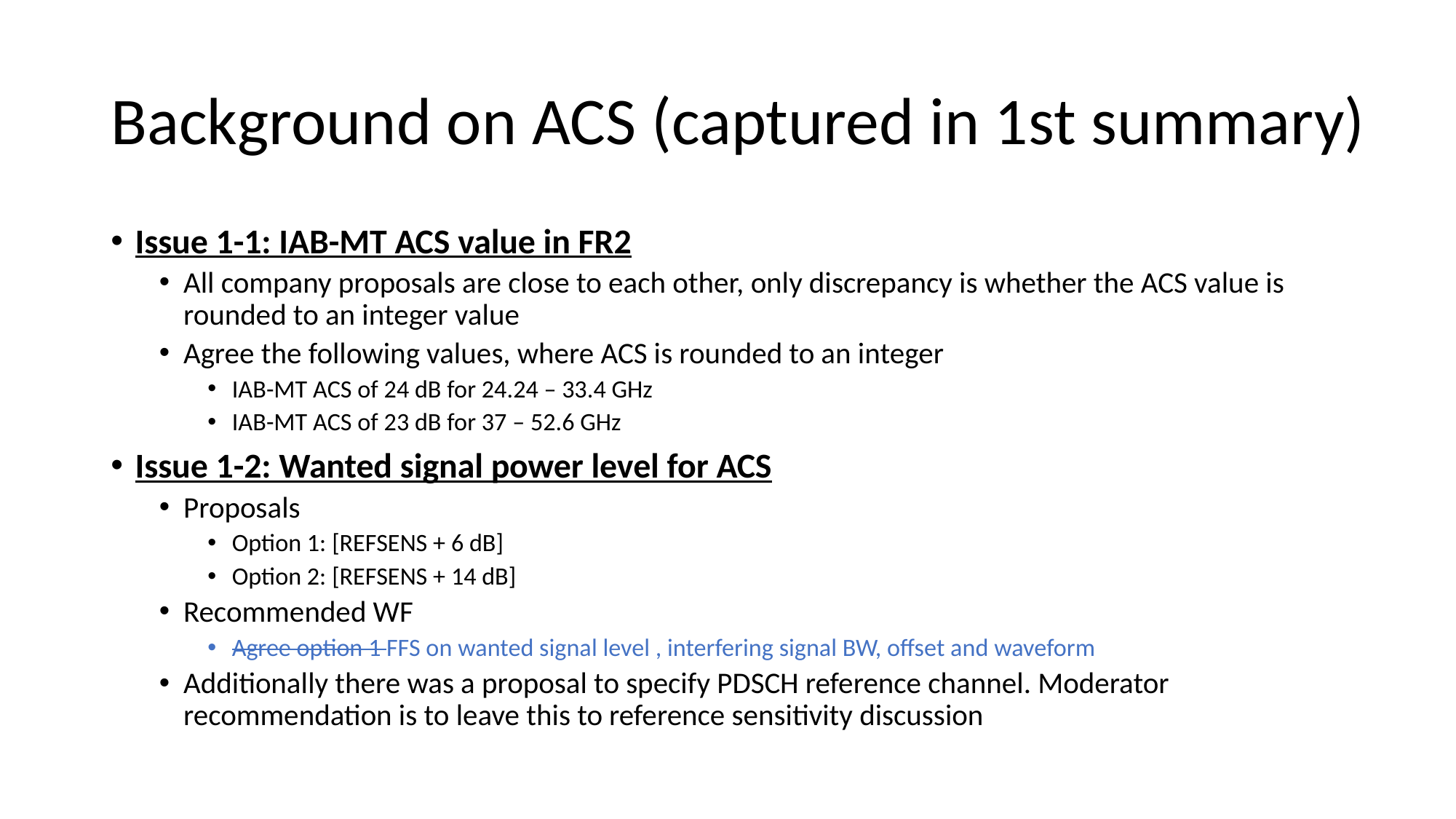

# Background on ACS (captured in 1st summary)
Issue 1-1: IAB-MT ACS value in FR2
All company proposals are close to each other, only discrepancy is whether the ACS value is rounded to an integer value
Agree the following values, where ACS is rounded to an integer
IAB-MT ACS of 24 dB for 24.24 – 33.4 GHz
IAB-MT ACS of 23 dB for 37 – 52.6 GHz
Issue 1-2: Wanted signal power level for ACS
Proposals
Option 1: [REFSENS + 6 dB]
Option 2: [REFSENS + 14 dB]
Recommended WF
Agree option 1 FFS on wanted signal level , interfering signal BW, offset and waveform
Additionally there was a proposal to specify PDSCH reference channel. Moderator recommendation is to leave this to reference sensitivity discussion